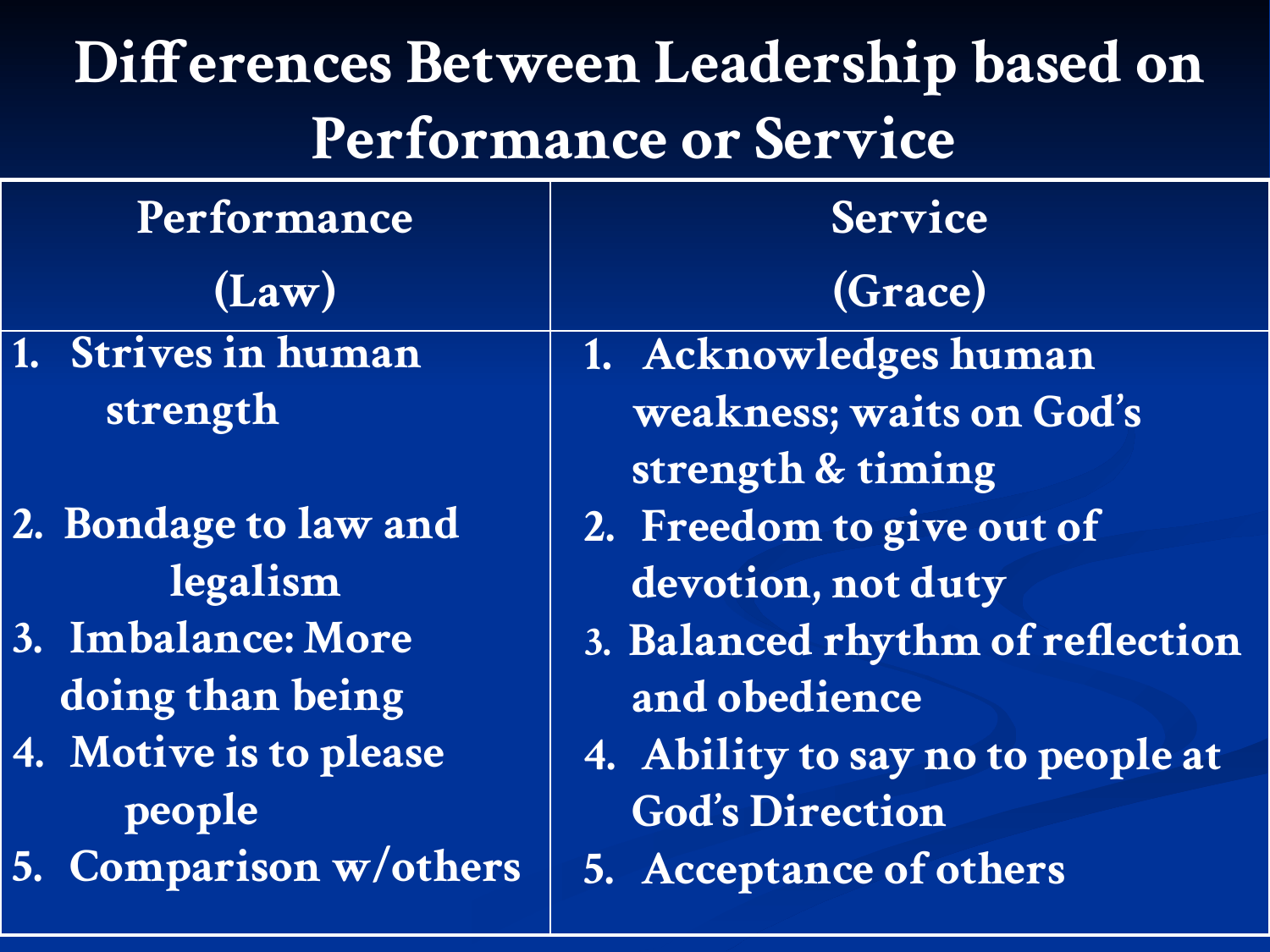

# Differences Between Leadership based on Performance or Service
| Performance (Law) | Service (Grace) |
| --- | --- |
|  |  |
   Strives in human 	strength
  Bondage to law and 		legalism
 Imbalance: More doing than being
 Motive is to please 	people
 Comparison w/others
 Acknowledges human 	weakness; waits on God’s 	strength & timing
 Freedom to give out of 	devotion, not duty
3.  Balanced rhythm of reflection 	and obedience
 Ability to say no to people at 	God’s Direction
 Acceptance of others